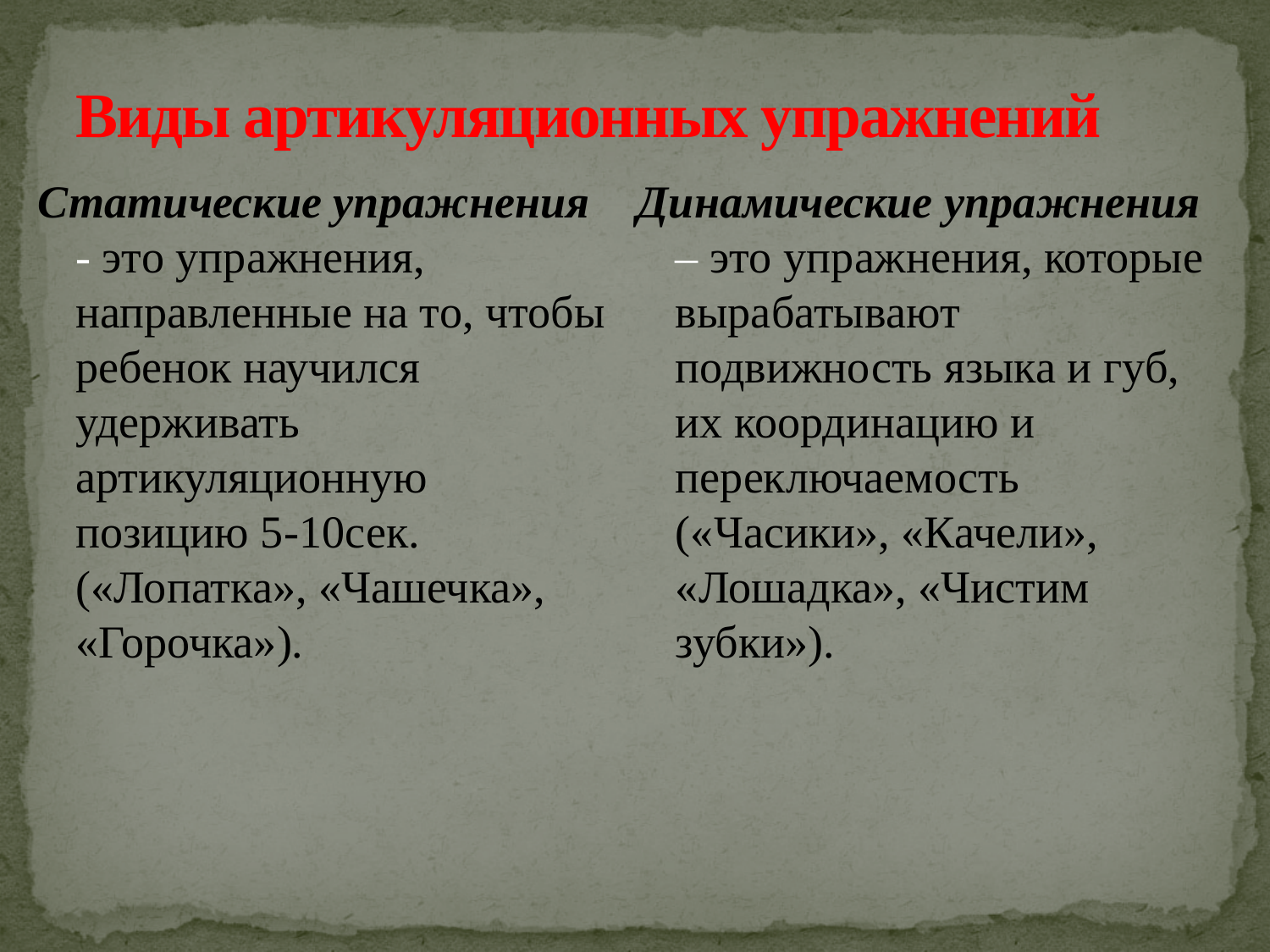

# Виды артикуляционных упражнений
Статические упражнения - это упражнения, направленные на то, чтобы ребенок научился удерживать артикуляционную позицию 5-10сек. («Лопатка», «Чашечка», «Горочка»).
Динамические упражнения – это упражнения, которые вырабатывают подвижность языка и губ, их координацию и переключаемость («Часики», «Качели», «Лошадка», «Чистим зубки»).